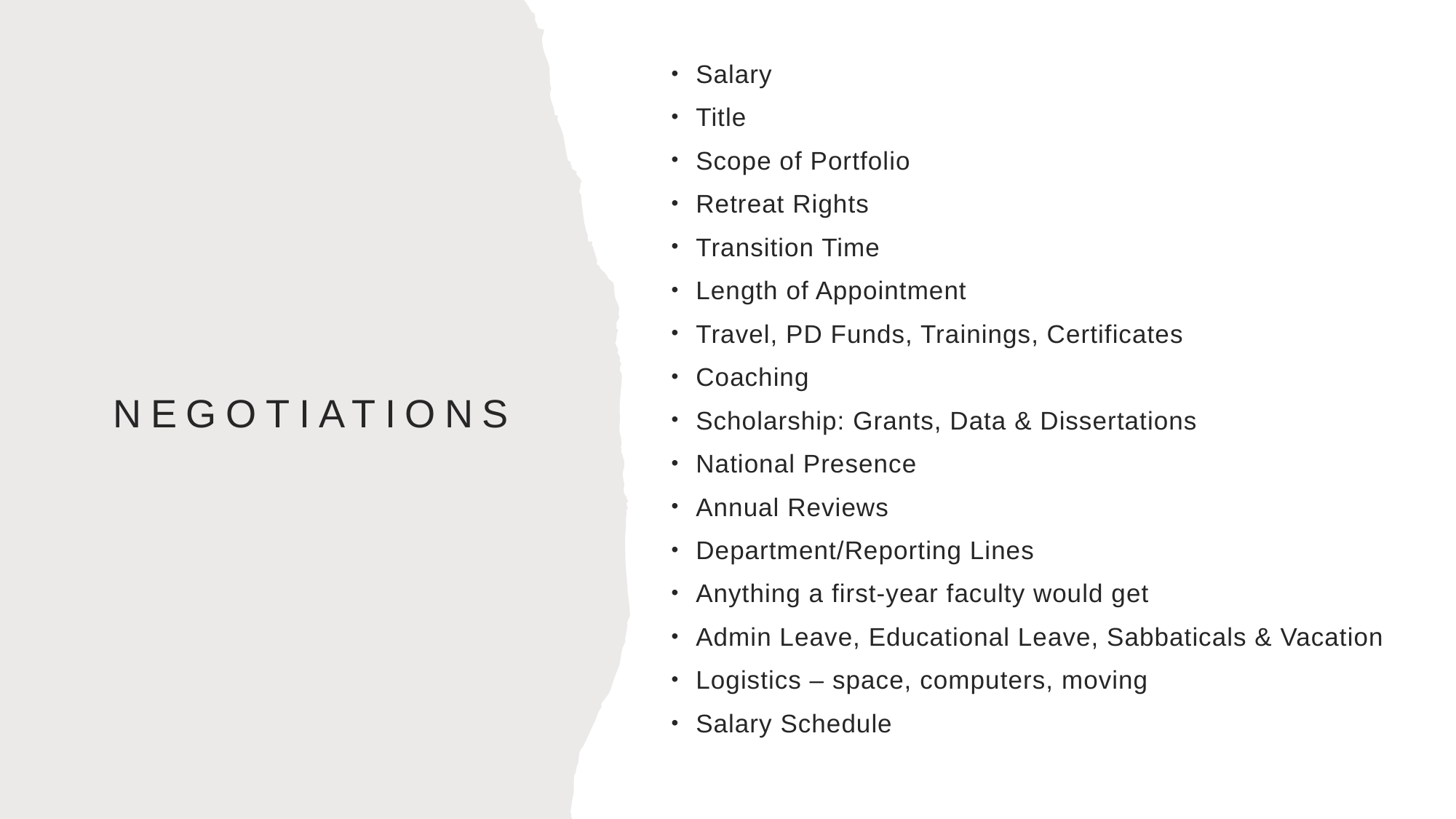

Salary
Title
Scope of Portfolio
Retreat Rights
Transition Time
Length of Appointment
Travel, PD Funds, Trainings, Certificates
Coaching
Scholarship: Grants, Data & Dissertations
National Presence
Annual Reviews
Department/Reporting Lines
Anything a first-year faculty would get
Admin Leave, Educational Leave, Sabbaticals & Vacation
Logistics – space, computers, moving
Salary Schedule
# Negotiations